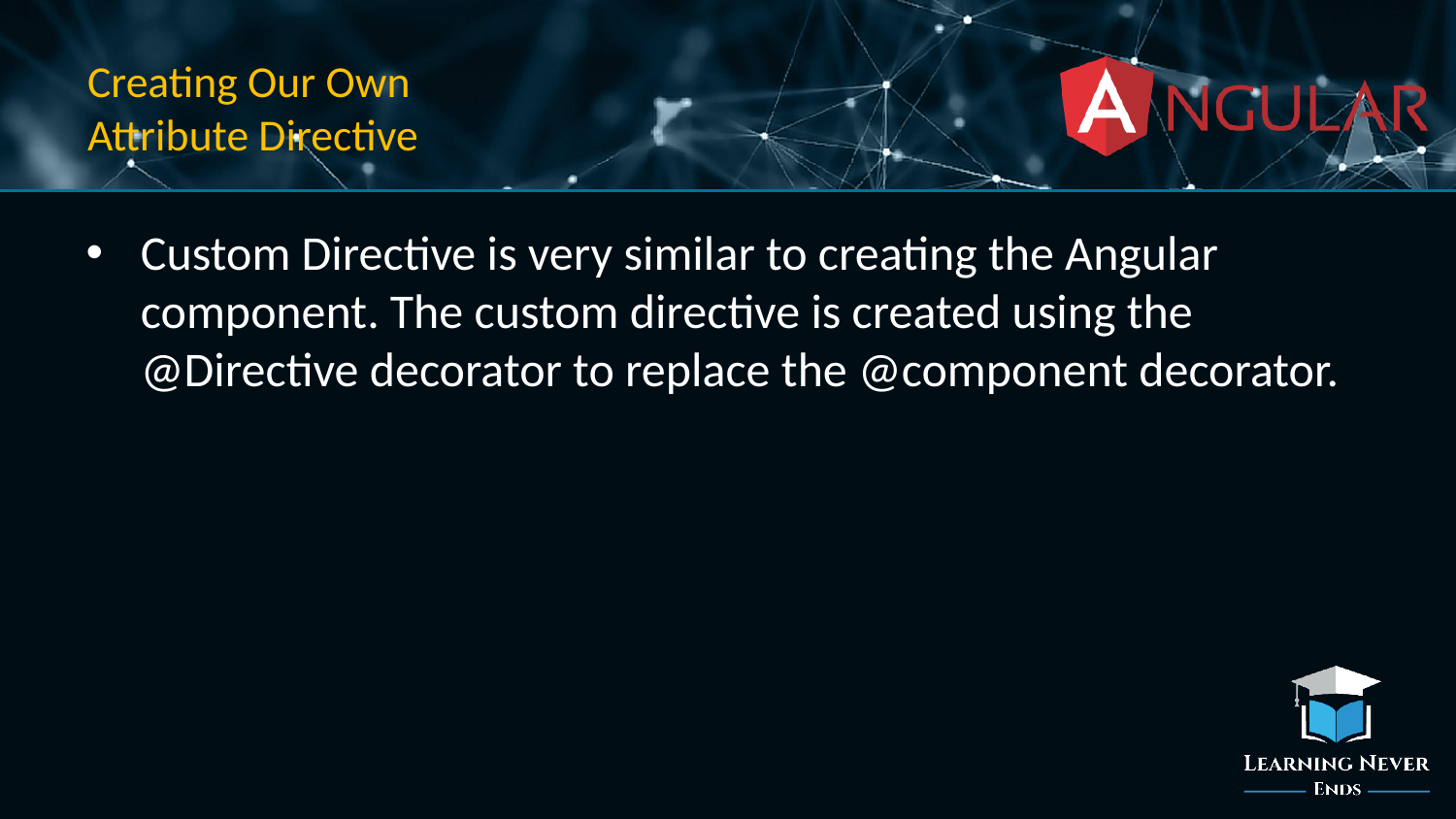

# Creating Our Own Attribute Directive
Custom Directive is very similar to creating the Angular component. The custom directive is created using the @Directive decorator to replace the @component decorator.